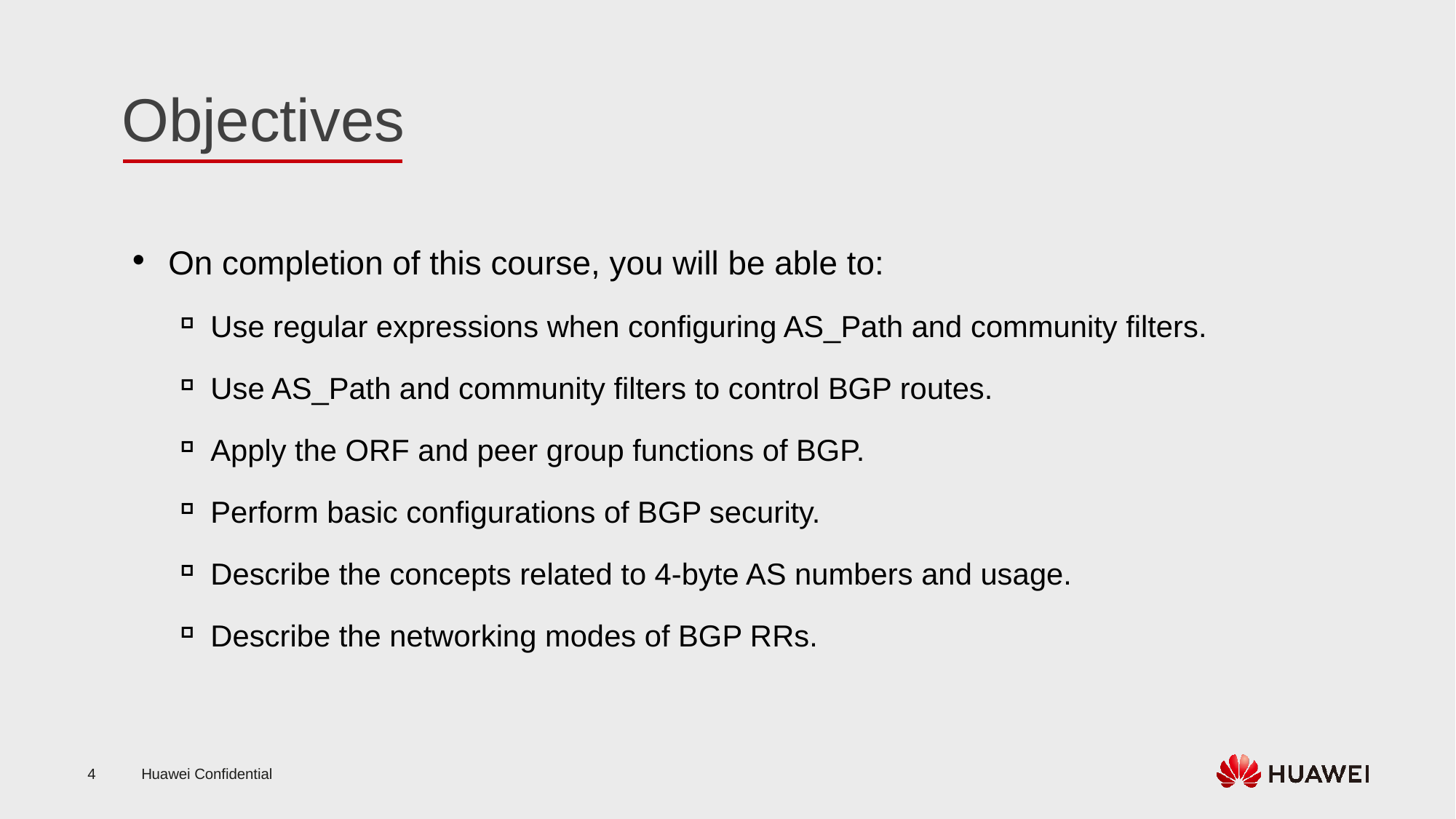

On completion of this course, you will be able to:
Use regular expressions when configuring AS_Path and community filters.
Use AS_Path and community filters to control BGP routes.
Apply the ORF and peer group functions of BGP.
Perform basic configurations of BGP security.
Describe the concepts related to 4-byte AS numbers and usage.
Describe the networking modes of BGP RRs.